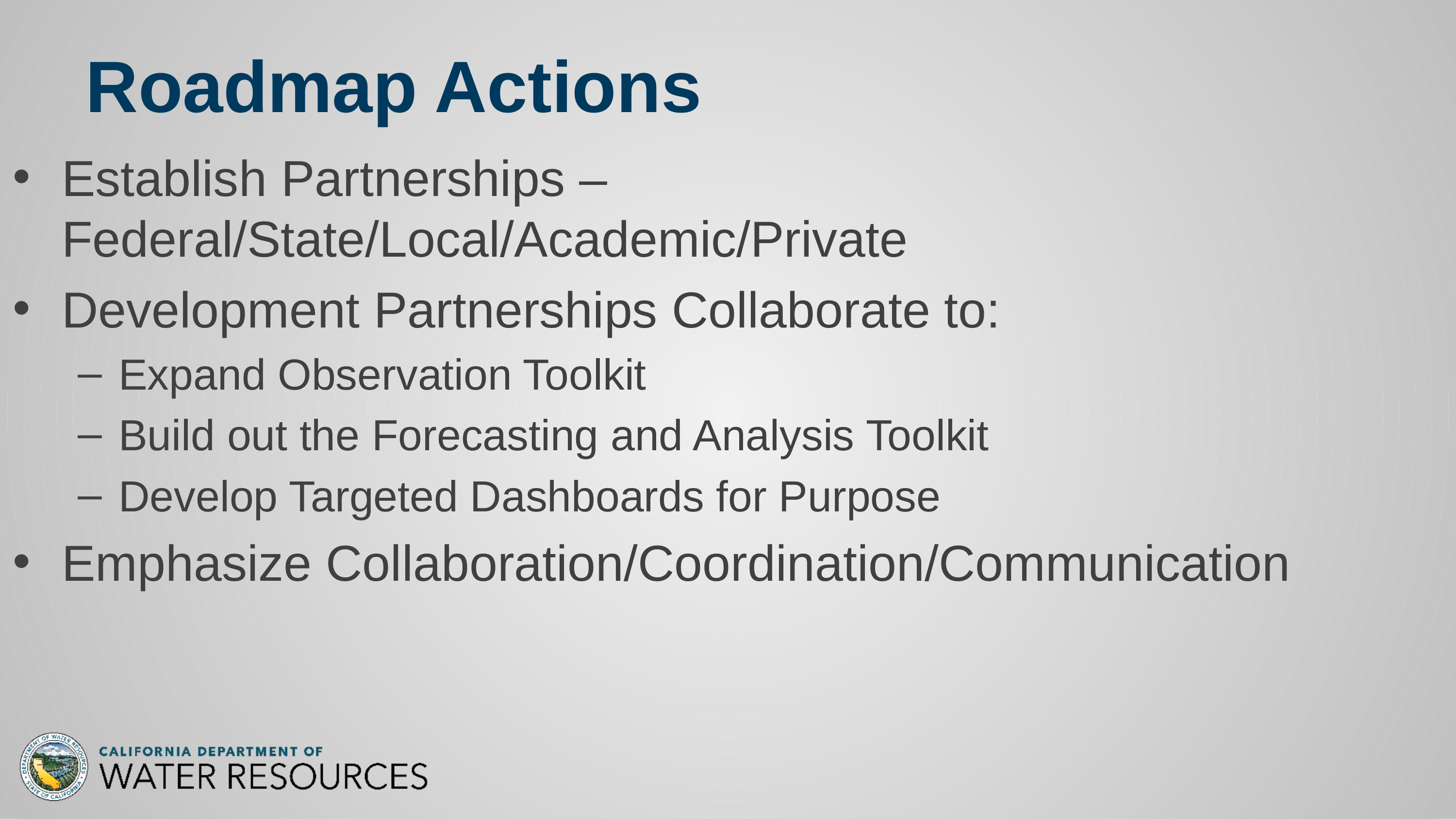

# Roadmap Actions
Establish Partnerships – Federal/State/Local/Academic/Private
Development Partnerships Collaborate to:
Expand Observation Toolkit
Build out the Forecasting and Analysis Toolkit
Develop Targeted Dashboards for Purpose
Emphasize Collaboration/Coordination/Communication